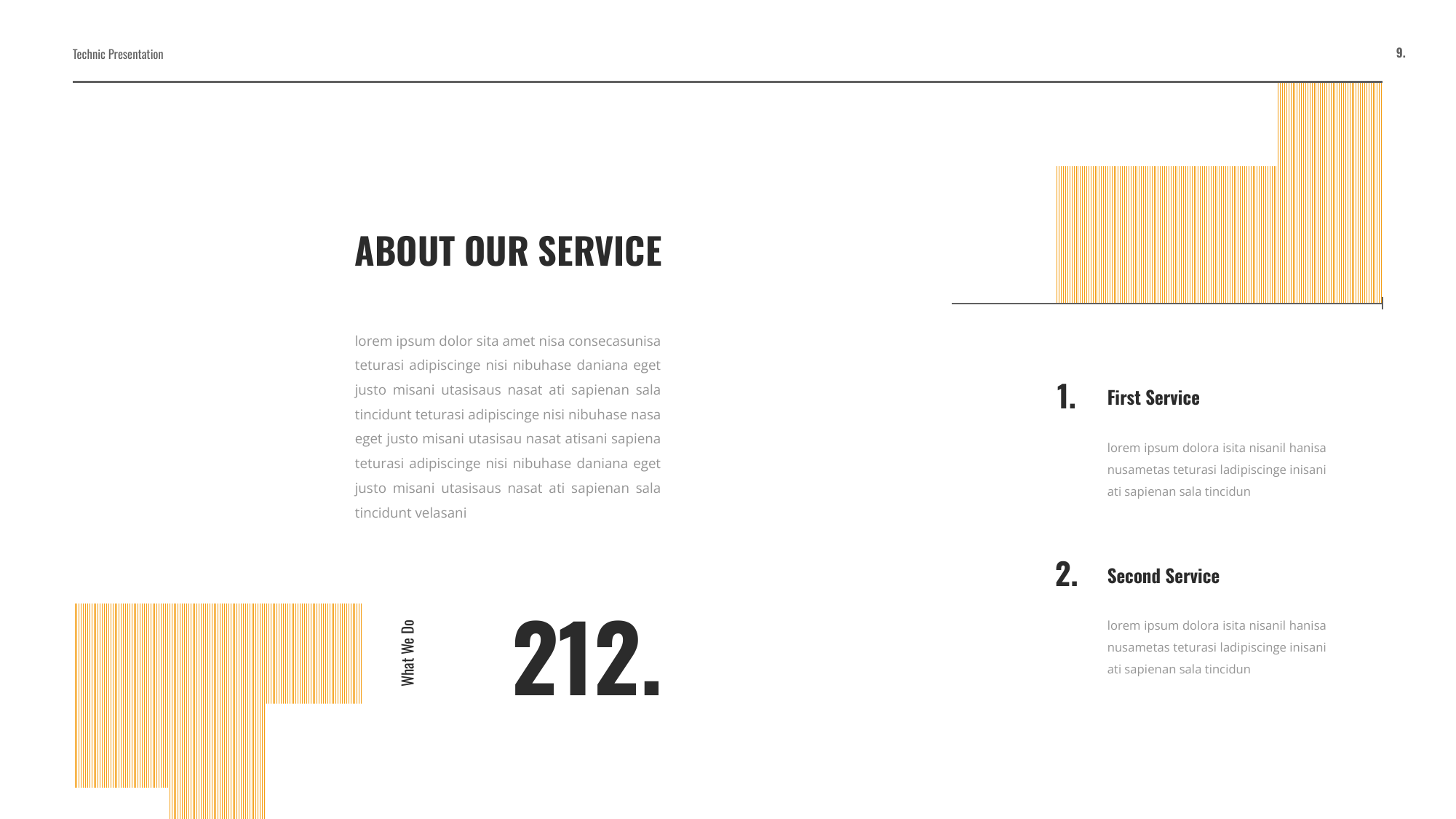

9.
Technic Presentation

ABOUT OUR SERVICE
lorem ipsum dolor sita amet nisa consecasunisa teturasi adipiscinge nisi nibuhase daniana eget justo misani utasisaus nasat ati sapienan sala tincidunt teturasi adipiscinge nisi nibuhase nasa eget justo misani utasisau nasat atisani sapiena teturasi adipiscinge nisi nibuhase daniana eget justo misani utasisaus nasat ati sapienan sala tincidunt velasani
1.
First Service
lorem ipsum dolora isita nisanil hanisa nusametas teturasi ladipiscinge inisani ati sapienan sala tincidun
2.
Second Service
lorem ipsum dolora isita nisanil hanisa nusametas teturasi ladipiscinge inisani ati sapienan sala tincidun
212.
What We Do